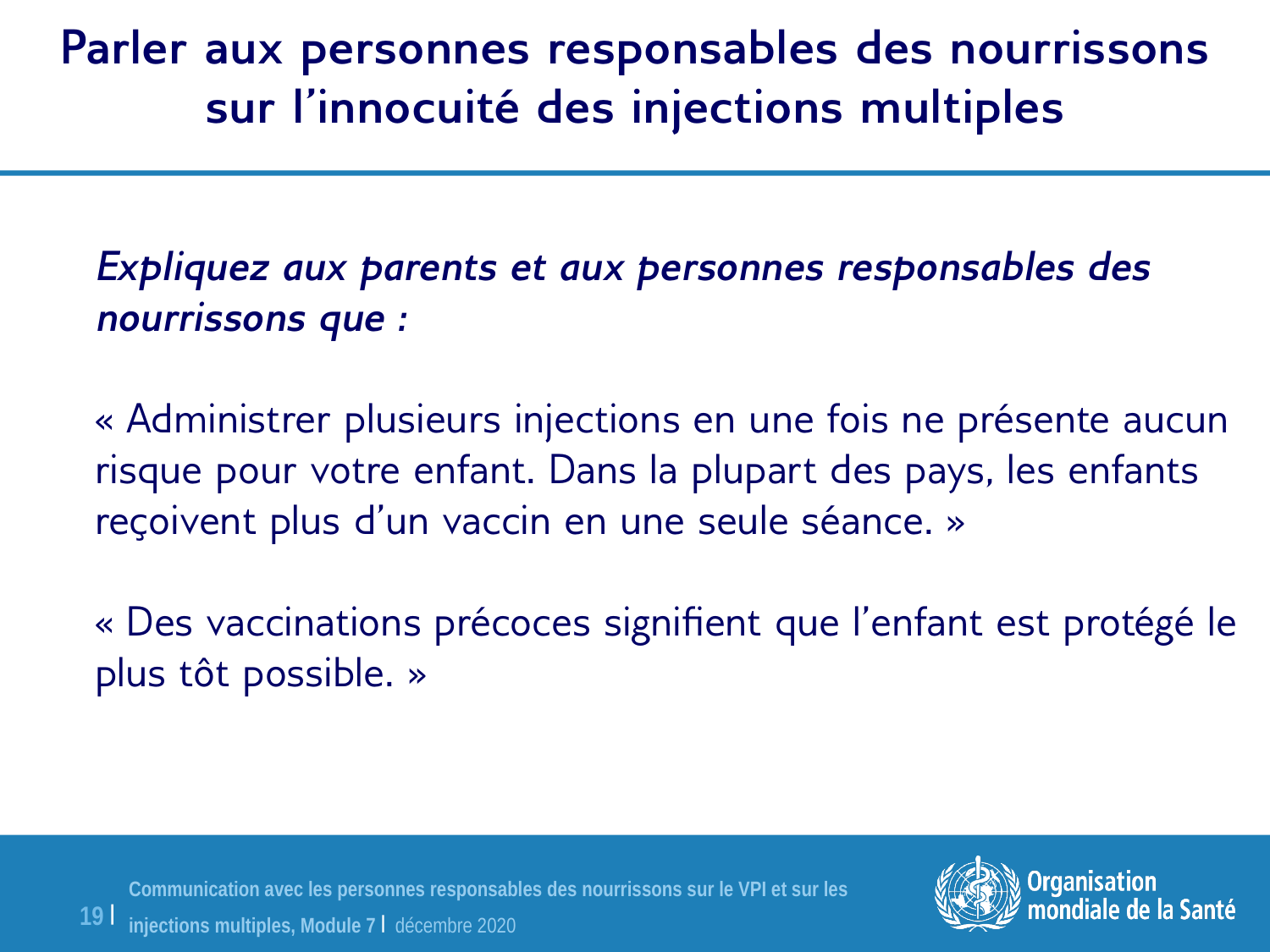

Parler aux personnes responsables des nourrissons sur l’innocuité des injections multiples
Expliquez aux parents et aux personnes responsables des nourrissons que :

« Administrer plusieurs injections en une fois ne présente aucun risque pour votre enfant. Dans la plupart des pays, les enfants reçoivent plus d’un vaccin en une seule séance. »

« Des vaccinations précoces signifient que l’enfant est protégé le plus tôt possible. »